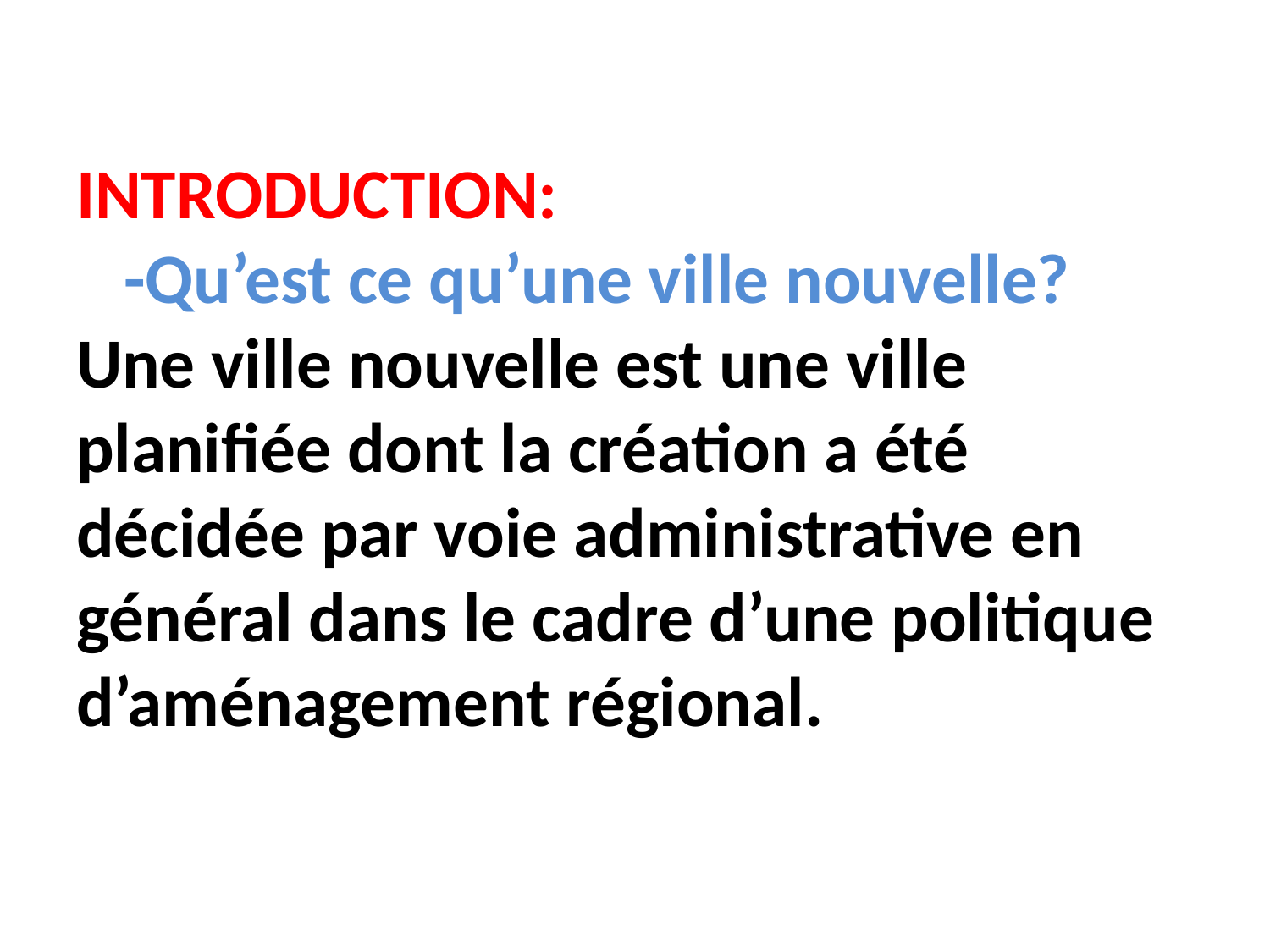

# INTRODUCTION: -Qu’est ce qu’une ville nouvelle? Une ville nouvelle est une ville planifiée dont la création a été décidée par voie administrative en général dans le cadre d’une politique d’aménagement régional.